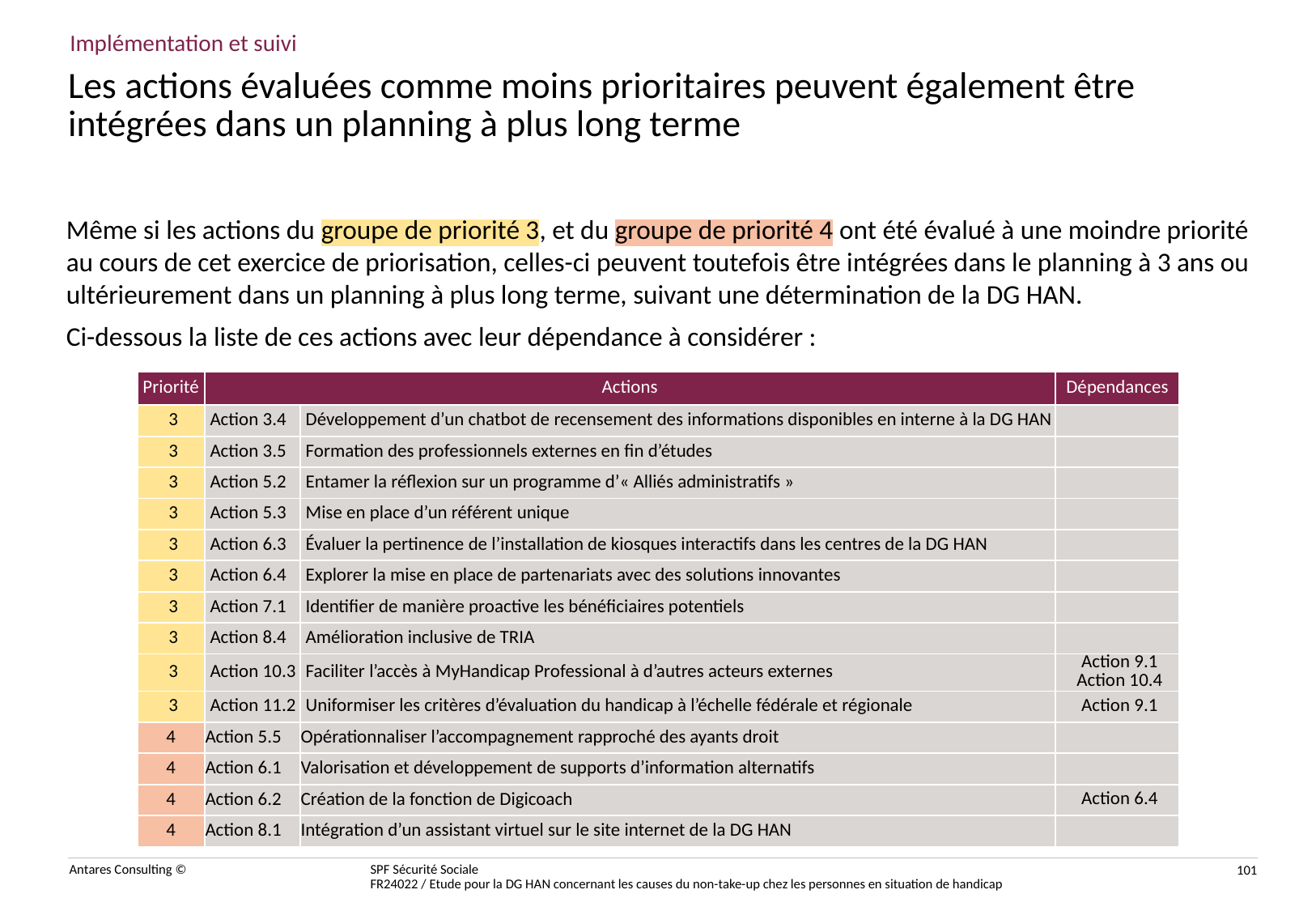

Implémentation et suivi
# Les actions évaluées comme moins prioritaires peuvent également être intégrées dans un planning à plus long terme
Même si les actions du groupe de priorité 3, et du groupe de priorité 4 ont été évalué à une moindre priorité au cours de cet exercice de priorisation, celles-ci peuvent toutefois être intégrées dans le planning à 3 ans ou ultérieurement dans un planning à plus long terme, suivant une détermination de la DG HAN.
Ci-dessous la liste de ces actions avec leur dépendance à considérer :
| Priorité | Actions |  | Dépendances |
| --- | --- | --- | --- |
| 3 | Action 3.4 | Développement d’un chatbot de recensement des informations disponibles en interne à la DG HAN |  |
| 3 | Action 3.5 | Formation des professionnels externes en fin d’études |  |
| 3 | Action 5.2 | Entamer la réflexion sur un programme d’« Alliés administratifs » |  |
| 3 | Action 5.3 | Mise en place d’un référent unique |  |
| 3 | Action 6.3 | Évaluer la pertinence de l’installation de kiosques interactifs dans les centres de la DG HAN |  |
| 3 | Action 6.4 | Explorer la mise en place de partenariats avec des solutions innovantes |  |
| 3 | Action 7.1 | Identifier de manière proactive les bénéficiaires potentiels |  |
| 3 | Action 8.4 | Amélioration inclusive de TRIA |  |
| 3 | Action 10.3 | Faciliter l’accès à MyHandicap Professional à d’autres acteurs externes | Action 9.1 Action 10.4 |
| 3 | Action 11.2 | Uniformiser les critères d’évaluation du handicap à l’échelle fédérale et régionale | Action 9.1 |
| 4 | Action 5.5 | Opérationnaliser l’accompagnement rapproché des ayants droit |  |
| 4 | Action 6.1 | Valorisation et développement de supports d’information alternatifs |  |
| 4 | Action 6.2 | Création de la fonction de Digicoach | Action 6.4 |
| 4 | Action 8.1 | Intégration d’un assistant virtuel sur le site internet de la DG HAN |  |